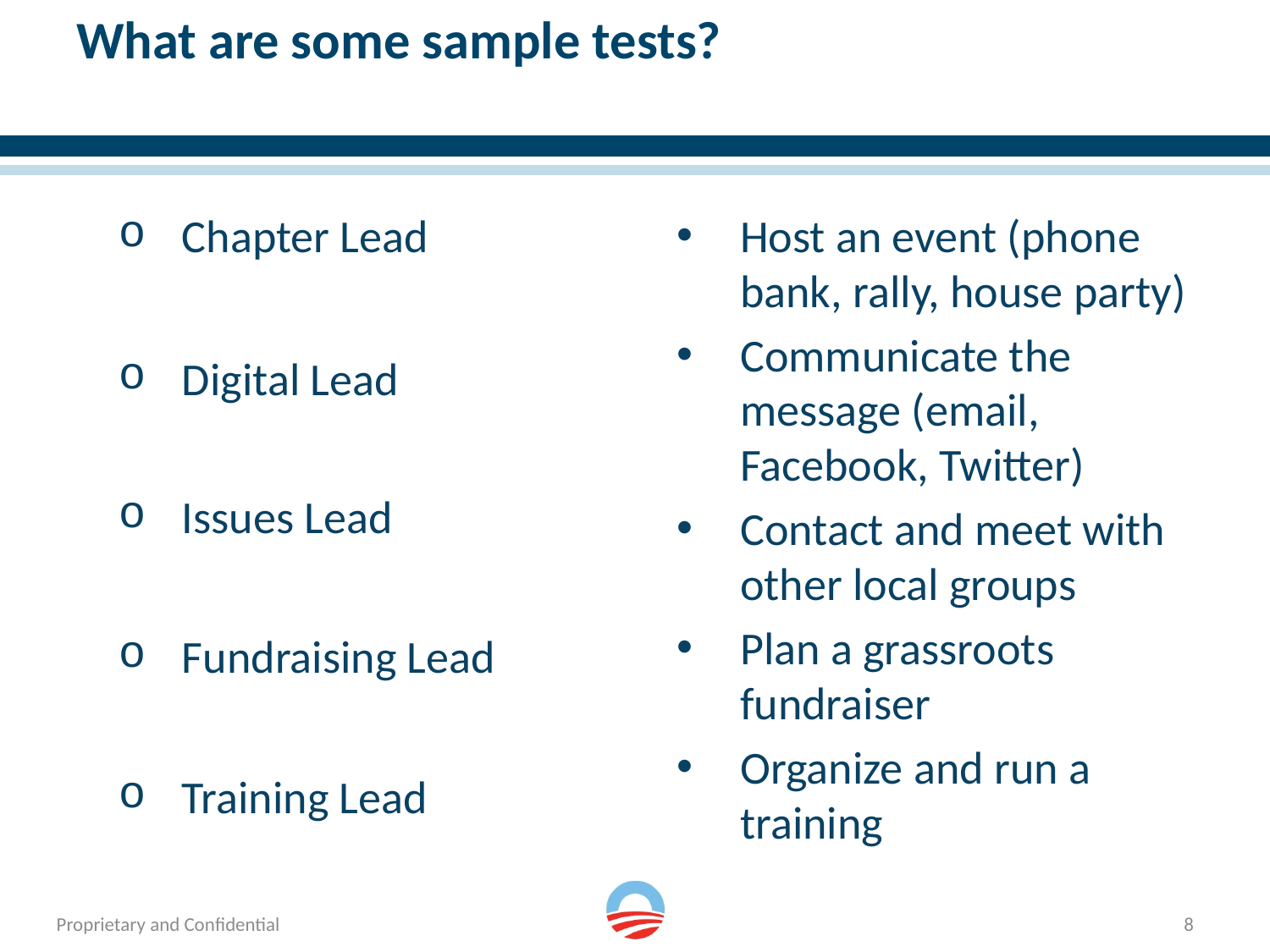

# What are some sample tests?
Host an event (phone bank, rally, house party)
Communicate the message (email, Facebook, Twitter)
Contact and meet with other local groups
Plan a grassroots fundraiser
Organize and run a training
Chapter Lead
Digital Lead
Issues Lead
Fundraising Lead
Training Lead
8